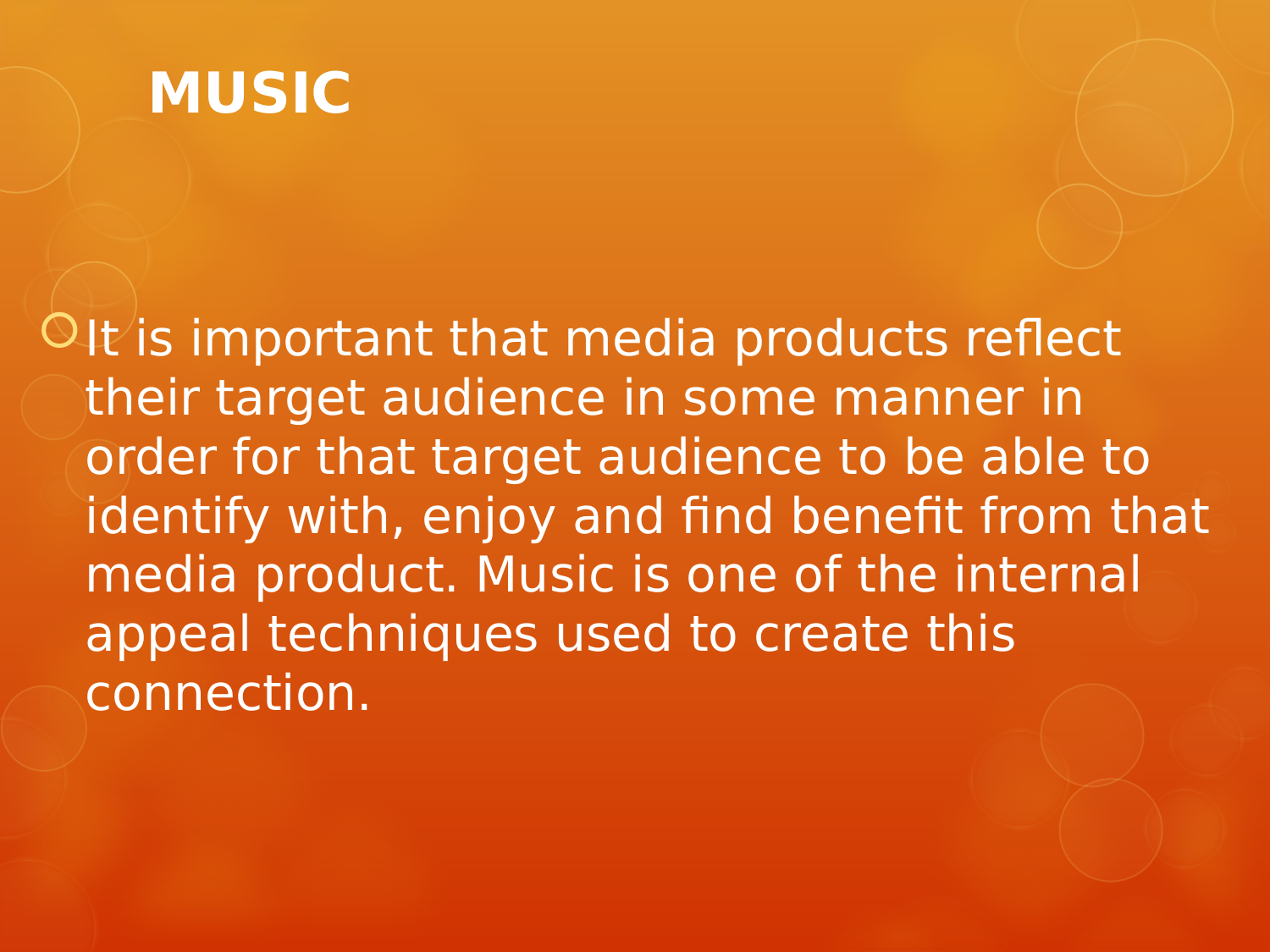

# MUSIC
It is important that media products reflect their target audience in some manner in order for that target audience to be able to identify with, enjoy and find benefit from that media product. Music is one of the internal appeal techniques used to create this connection.